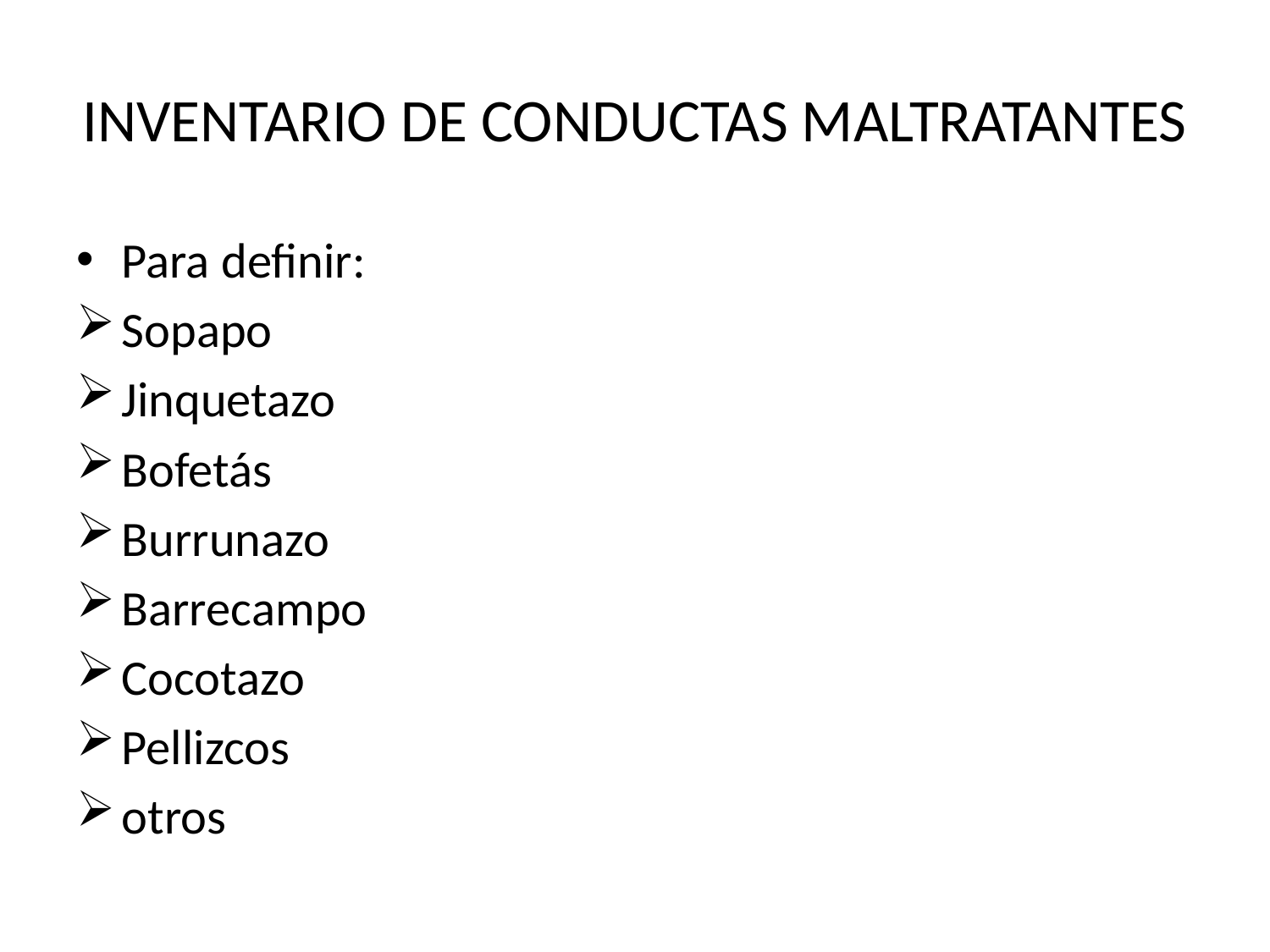

# INVENTARIO DE CONDUCTAS MALTRATANTES
Para definir:
Sopapo
Jinquetazo
Bofetás
Burrunazo
Barrecampo
Cocotazo
Pellizcos
otros